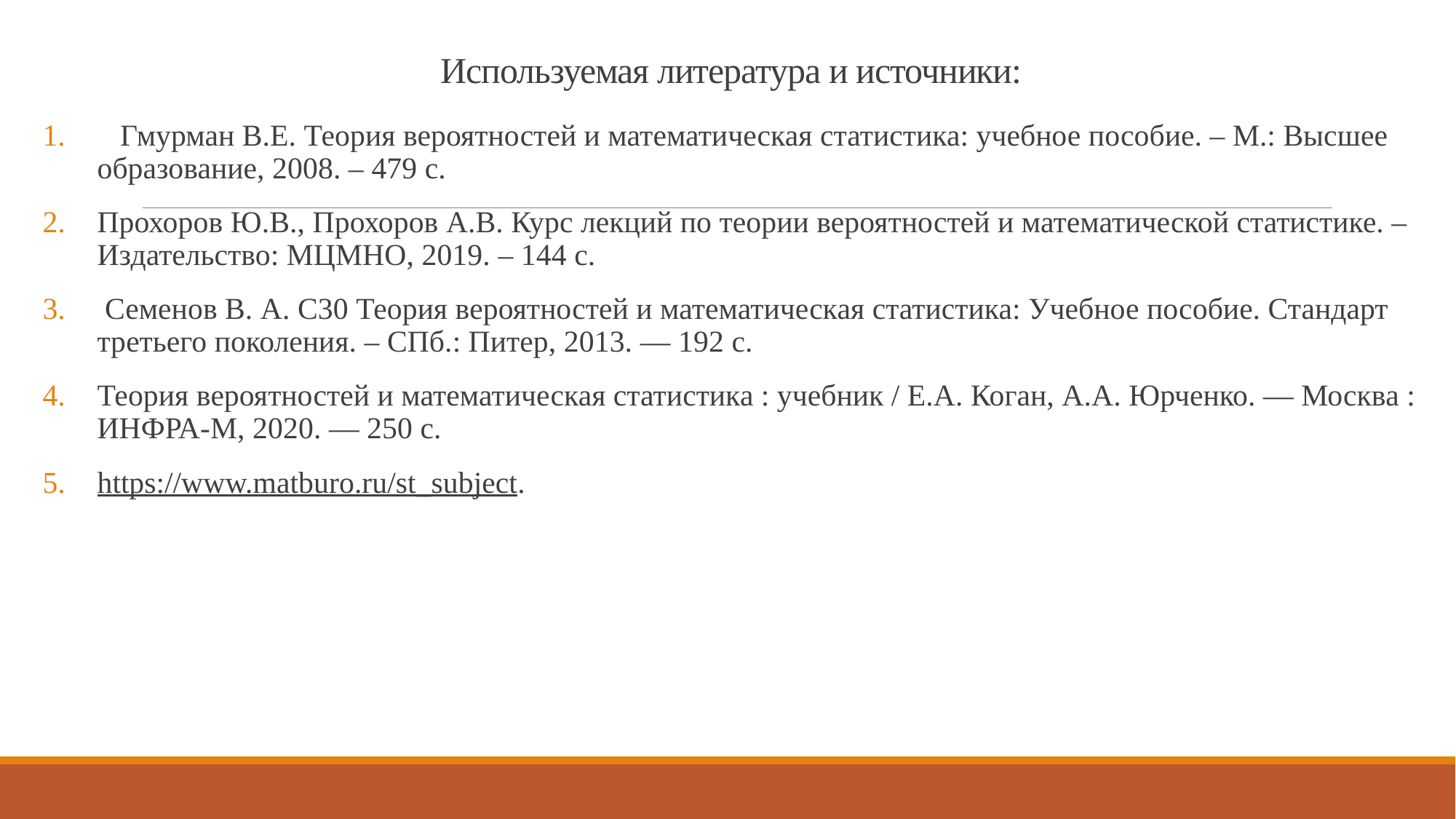

# Используемая литература и источники:
   Гмурман В.Е. Теория вероятностей и математическая статистика: учебное пособие. – М.: Высшее образование, 2008. – 479 с.
Прохоров Ю.В., Прохоров А.В. Курс лекций по теории вероятностей и математической статистике. – Издательство: МЦМНО, 2019. – 144 с.
 Семенов В. А. С30 Теория вероятностей и математическая статистика: Учебное пособие. Стандарт третьего поколения. – СПб.: Питер, 2013. — 192 с.
Теория вероятностей и математическая статистика : учебник / Е.А. Коган, А.А. Юрченко. — Москва : ИНФРА-М, 2020. — 250 с.
https://www.matburo.ru/st_subject.